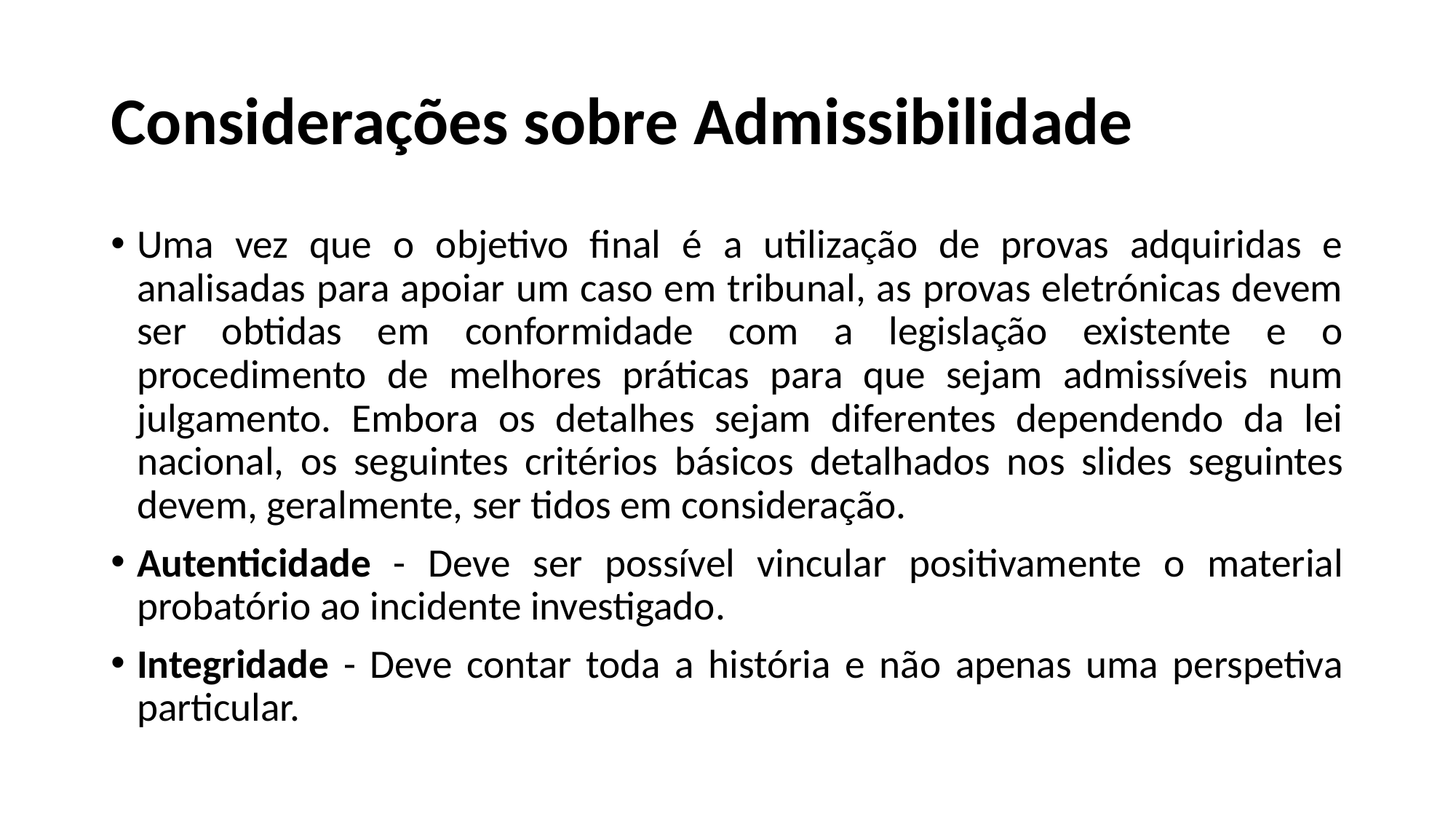

# Considerações sobre Admissibilidade
Uma vez que o objetivo final é a utilização de provas adquiridas e analisadas para apoiar um caso em tribunal, as provas eletrónicas devem ser obtidas em conformidade com a legislação existente e o procedimento de melhores práticas para que sejam admissíveis num julgamento. Embora os detalhes sejam diferentes dependendo da lei nacional, os seguintes critérios básicos detalhados nos slides seguintes devem, geralmente, ser tidos em consideração.
Autenticidade - Deve ser possível vincular positivamente o material probatório ao incidente investigado.
Integridade - Deve contar toda a história e não apenas uma perspetiva particular.